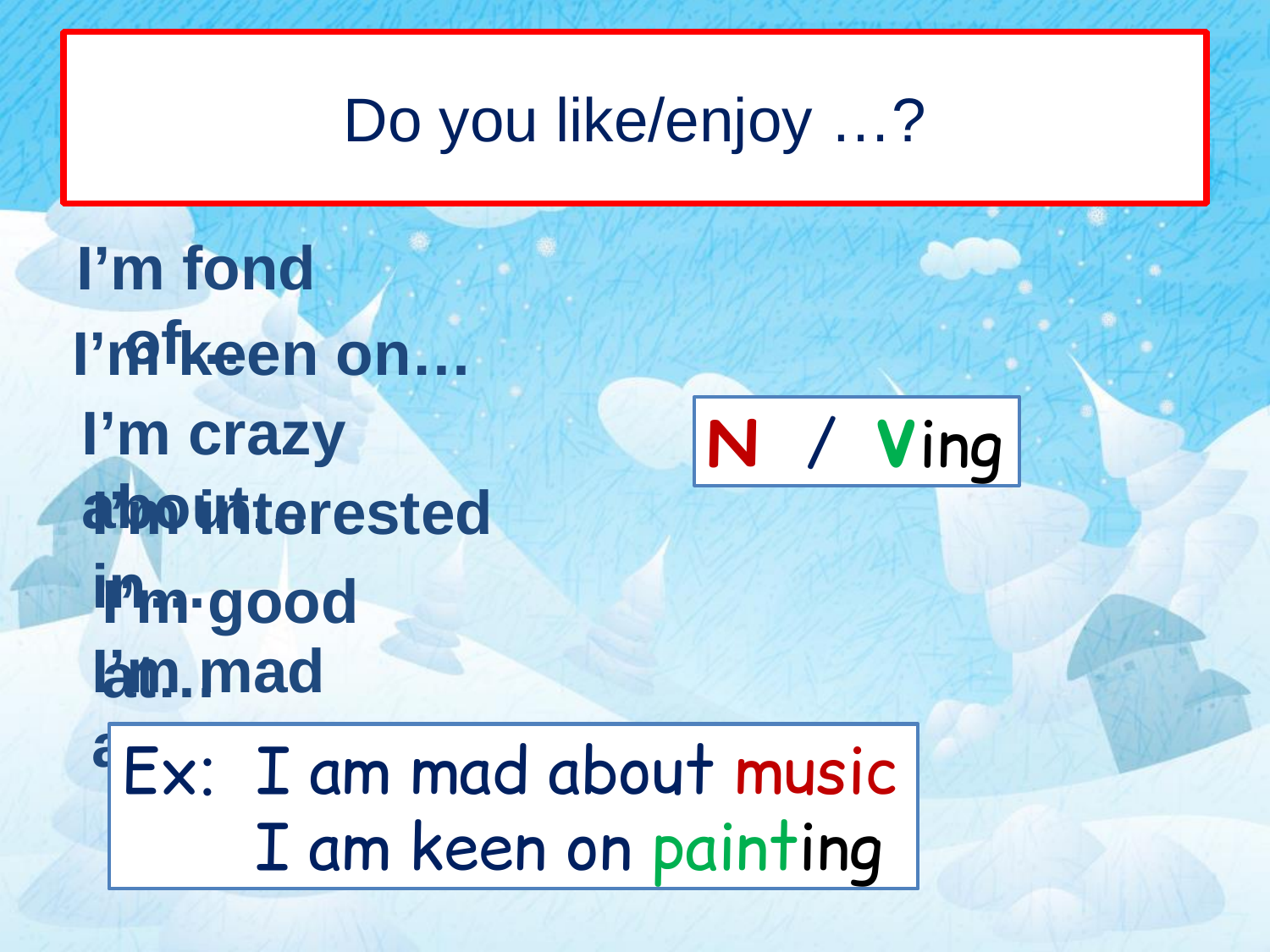

# Do you like/enjoy …?
I’m fond of…

I’m keen on…
I’m crazy about…
N  /  Ving
I’m interested in…
I’m good at…
I’m mad  about…
Ex:  I am mad about music
       I am keen on painting